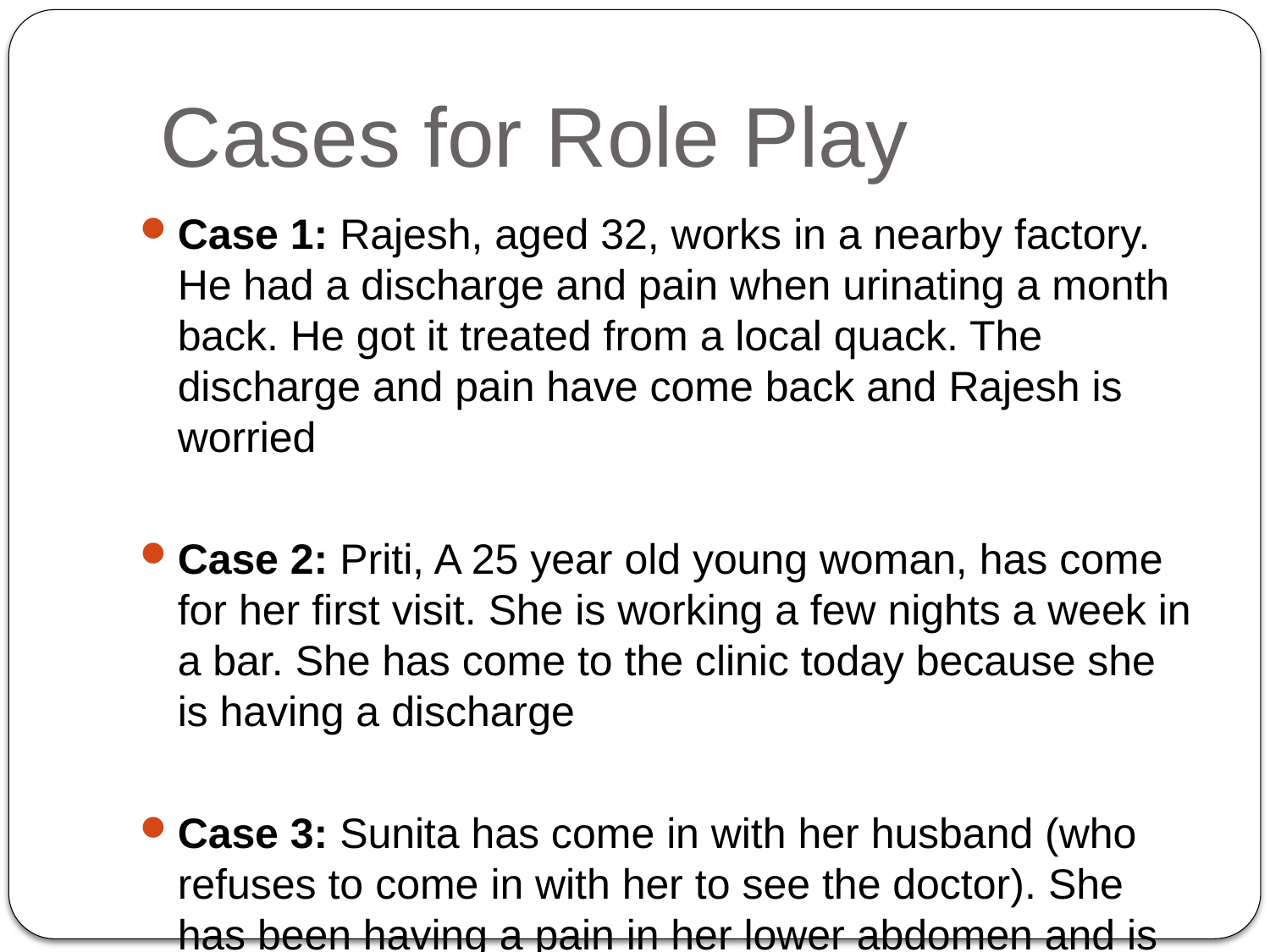

# Cases for Role Play
Case 1: Rajesh, aged 32, works in a nearby factory. He had a discharge and pain when urinating a month back. He got it treated from a local quack. The discharge and pain have come back and Rajesh is worried

Case 2: Priti, A 25 year old young woman, has come for her first visit. She is working a few nights a week in a bar. She has come to the clinic today because she is having a discharge

Case 3: Sunita has come in with her husband (who refuses to come in with her to see the doctor). She has been having a pain in her lower abdomen and is worried about it